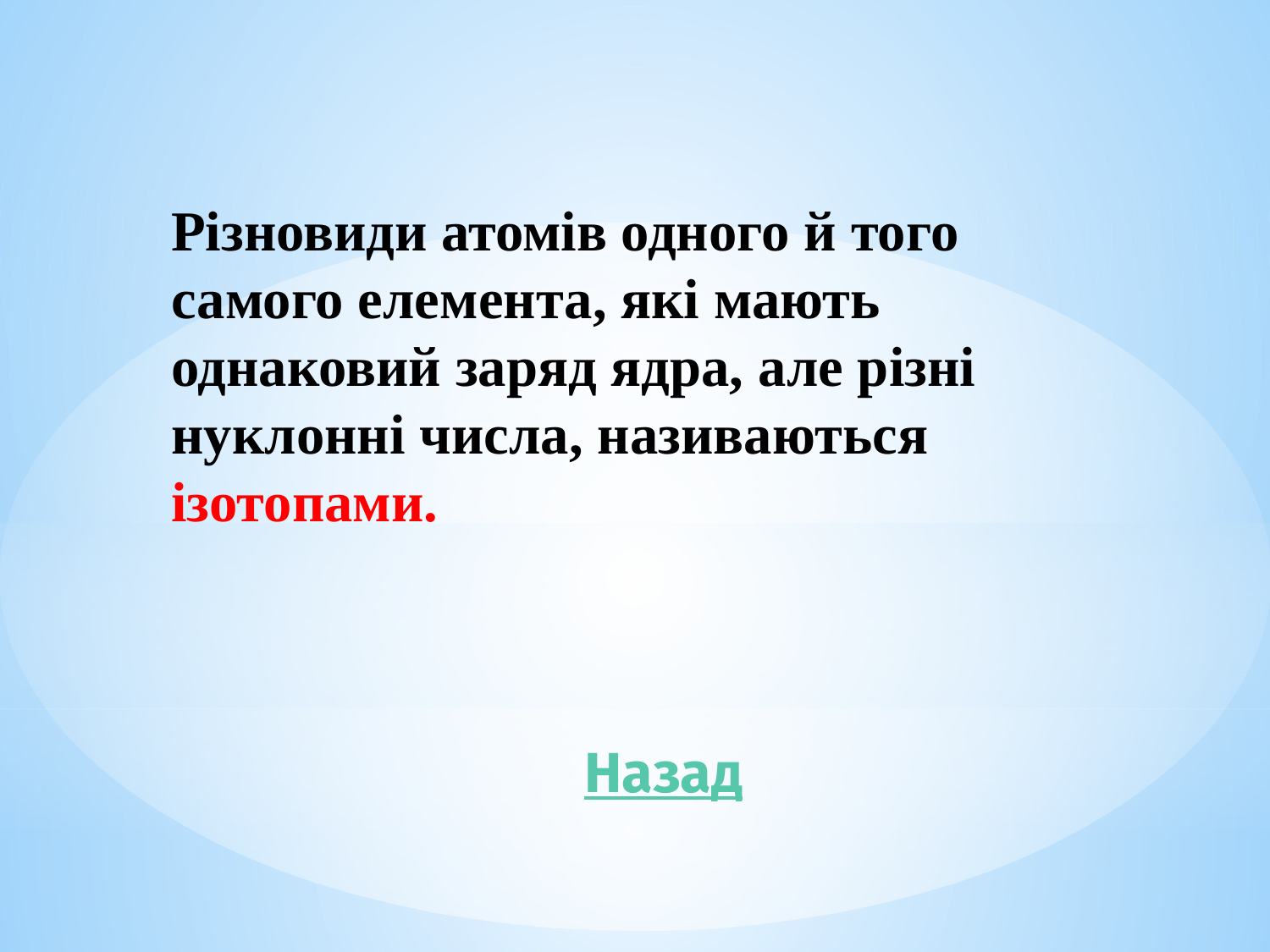

Різновиди атомів одного й того самого елемента, які мають однаковий заряд ядра, але різні нуклонні числа, називаються ізотопами.

                               Назад